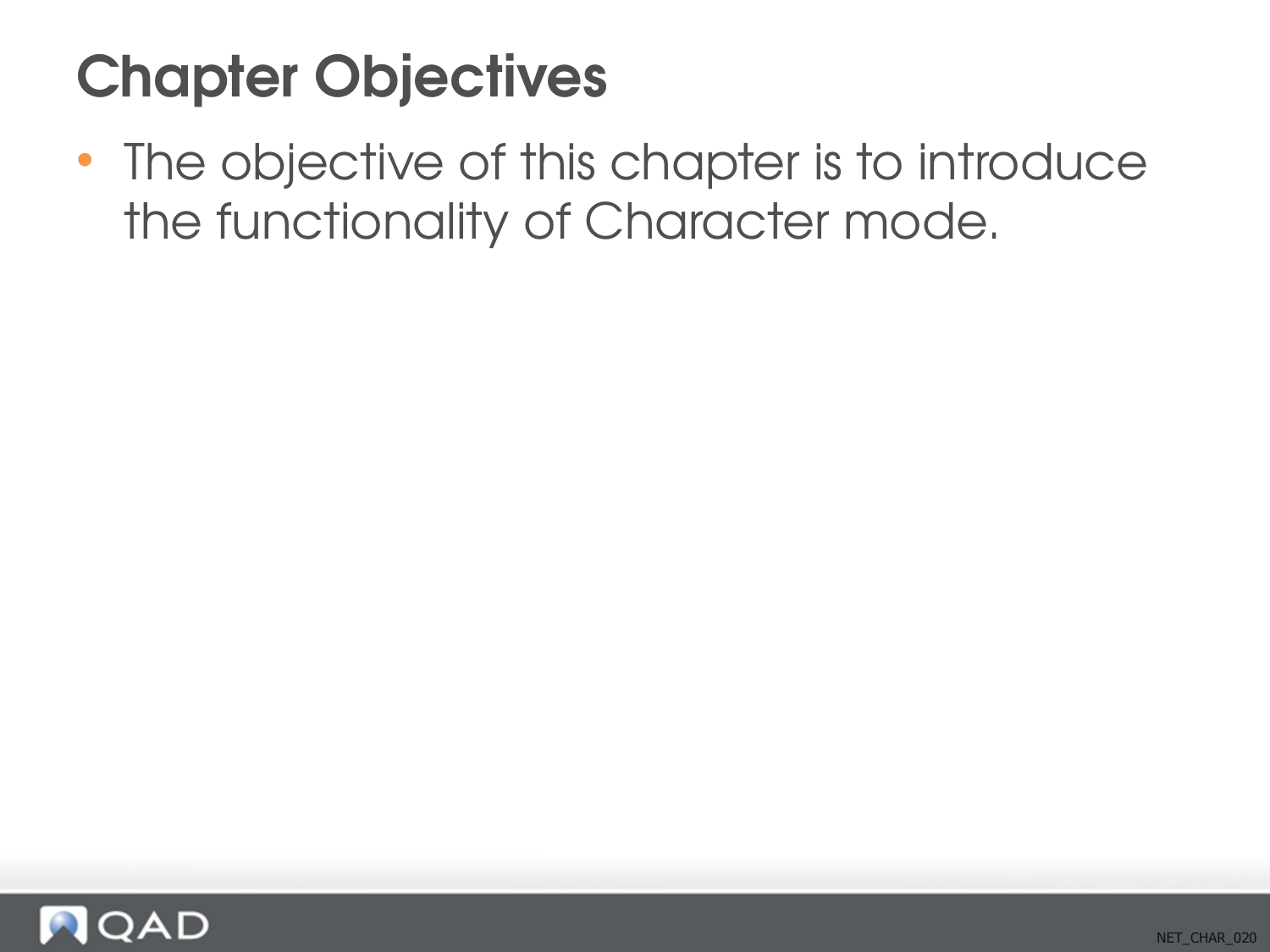

# Chapter Objectives
The objective of this chapter is to introduce the functionality of Character mode.
NET_CHAR_020